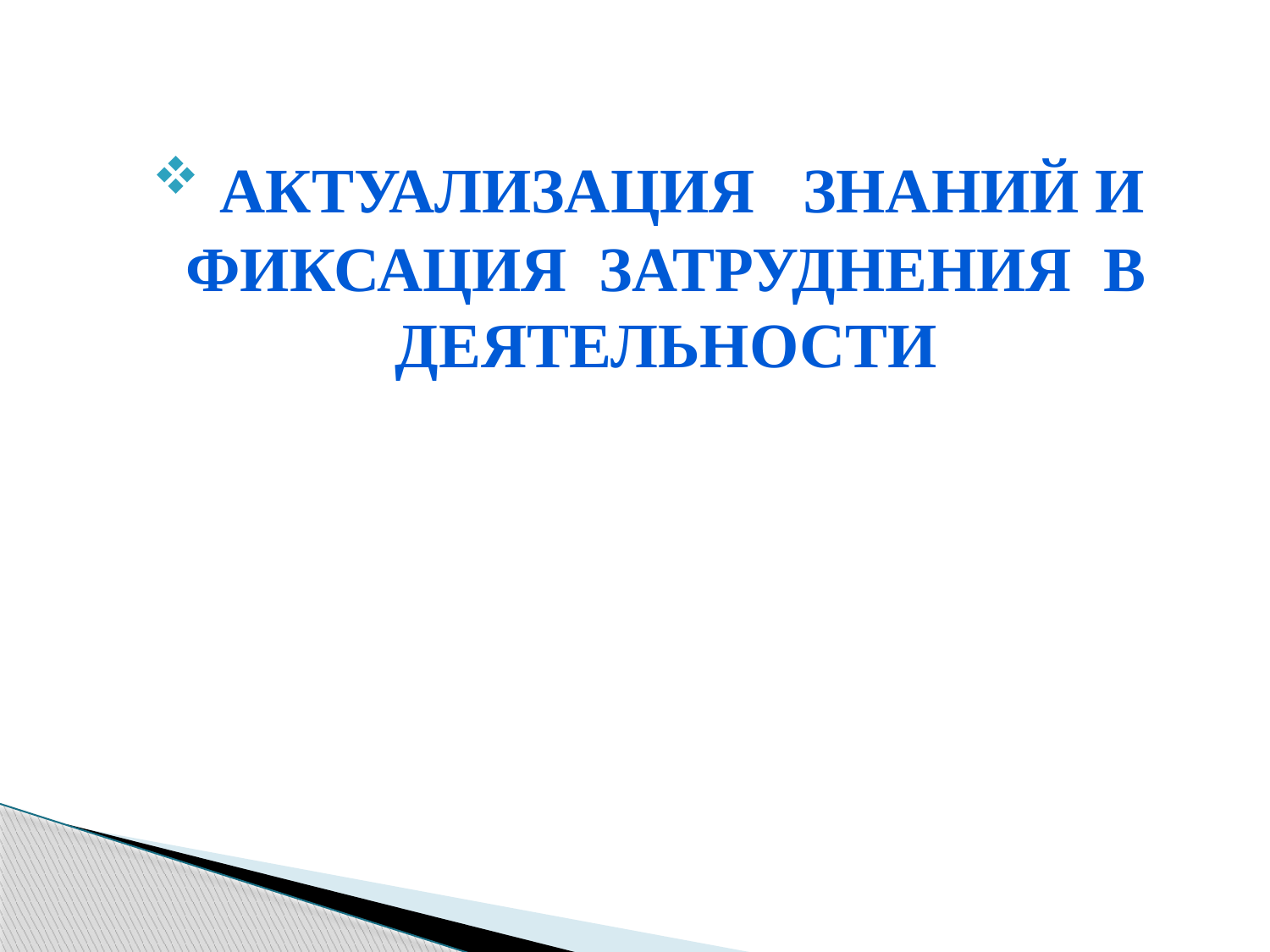

#
 АКТУАЛИЗАЦИЯ   ЗНАНИЙ и фиксация  Затруднения  в деятельности